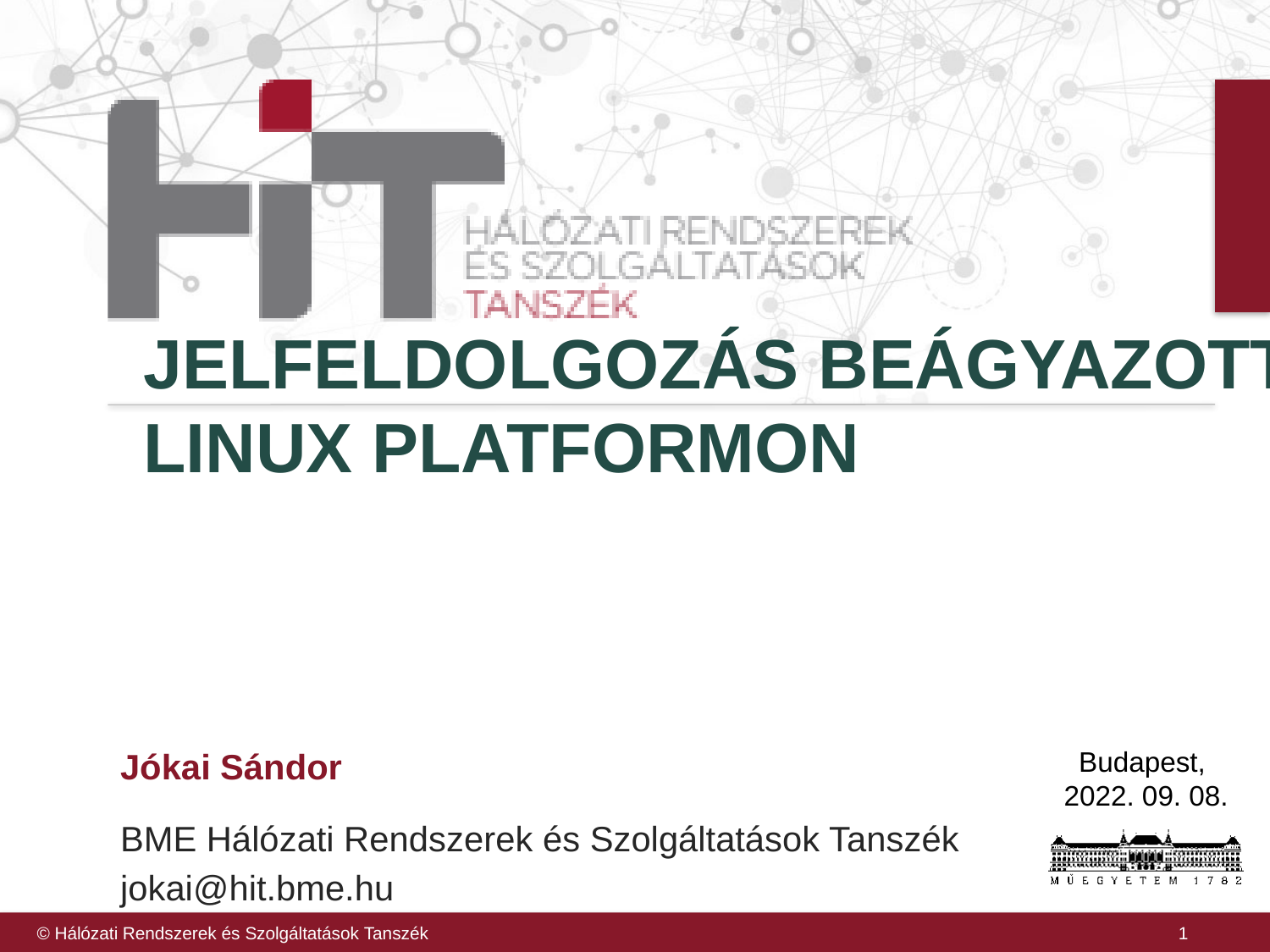

Jelfeldolgozás beágyazott Linux platformon
Jókai Sándor
BME Hálózati Rendszerek és Szolgáltatások Tanszék
jokai@hit.bme.hu